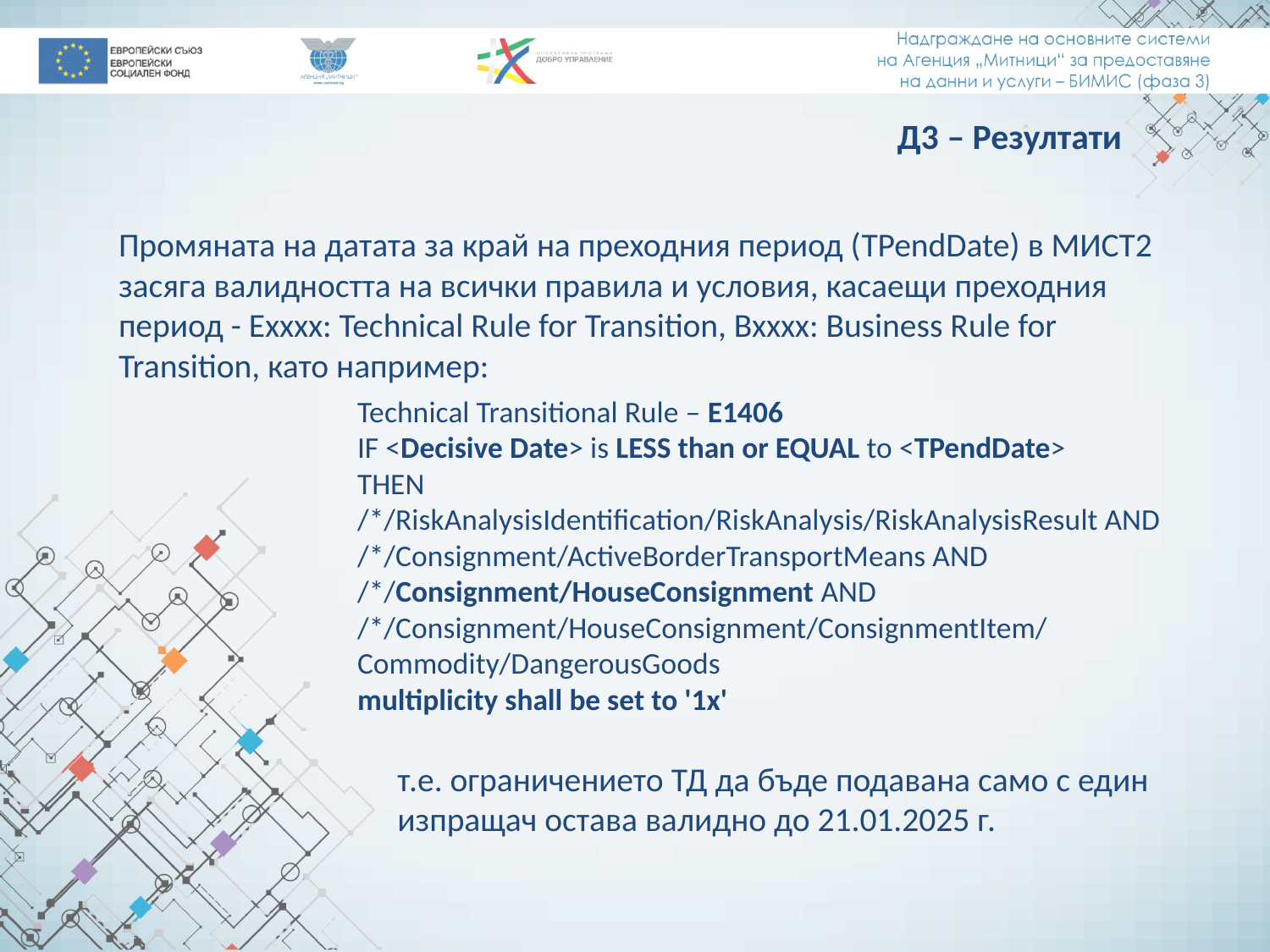

Д3 – Резултати

Промяната на датата за край на преходния период (TPendDate) в МИСТ2 засяга валидността на всички правила и условия, касаещи преходния период - Exxxx: Technical Rule for Transition, Bxxxx: Business Rule for Transition, като например:
Technical Transitional Rule – E1406
IF <Decisive Date> is LESS than or EQUAL to <TPendDate>
THEN
/*/RiskAnalysisIdentification/RiskAnalysis/RiskAnalysisResult AND
/*/Consignment/ActiveBorderTransportMeans AND
/*/Consignment/HouseConsignment AND
/*/Consignment/HouseConsignment/ConsignmentItem/Commodity/DangerousGoods
multiplicity shall be set to '1x'
т.е. ограничението ТД да бъде подавана само с един изпращач остава валидно до 21.01.2025 г.